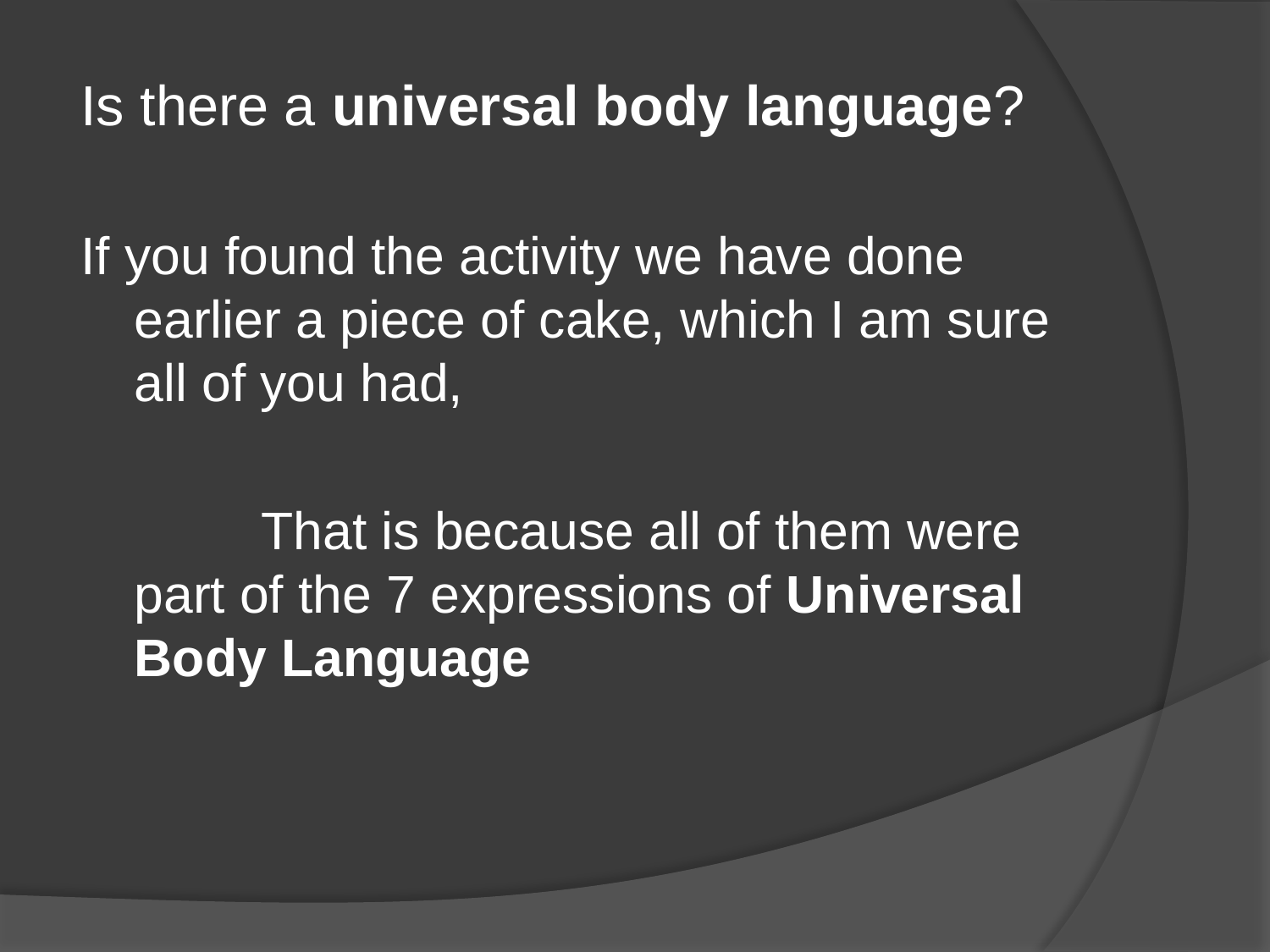

Is there a universal body language?

If you found the activity we have done earlier a piece of cake, which I am sure all of you had,

		That is because all of them were part of the 7 expressions of Universal Body Language